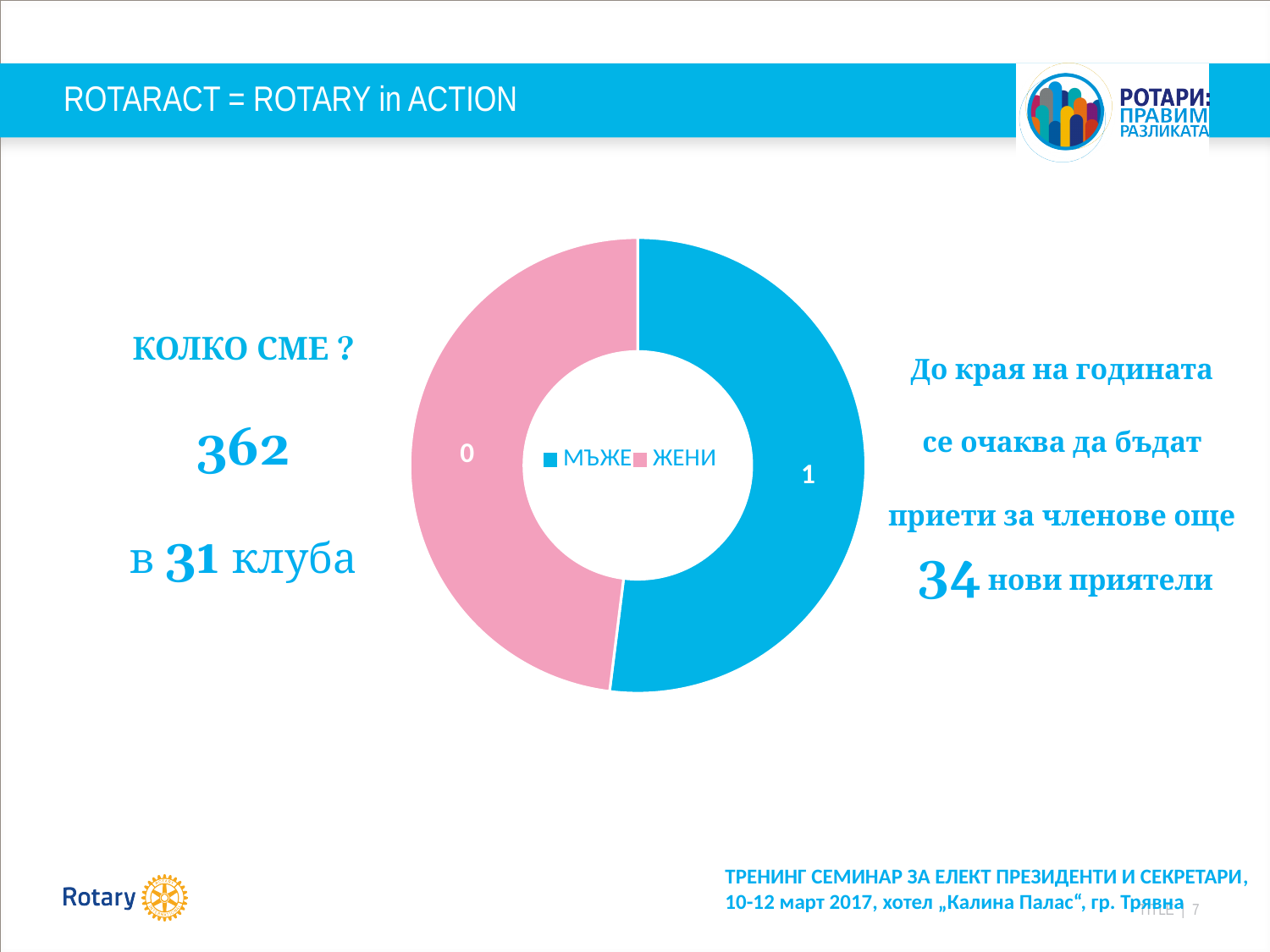

# ROTARACT = ROTARY in ACTION

### Chart

| Category |  |
|---|---|
| МЪЖЕ | 188.16831683168317 |
| ЖЕНИ | 173.83168316831683 |
До края на годината
се очаква да бъдат
приети за членове още
34 нови приятели
КОЛКО СМЕ ?

362

в 31 клуба